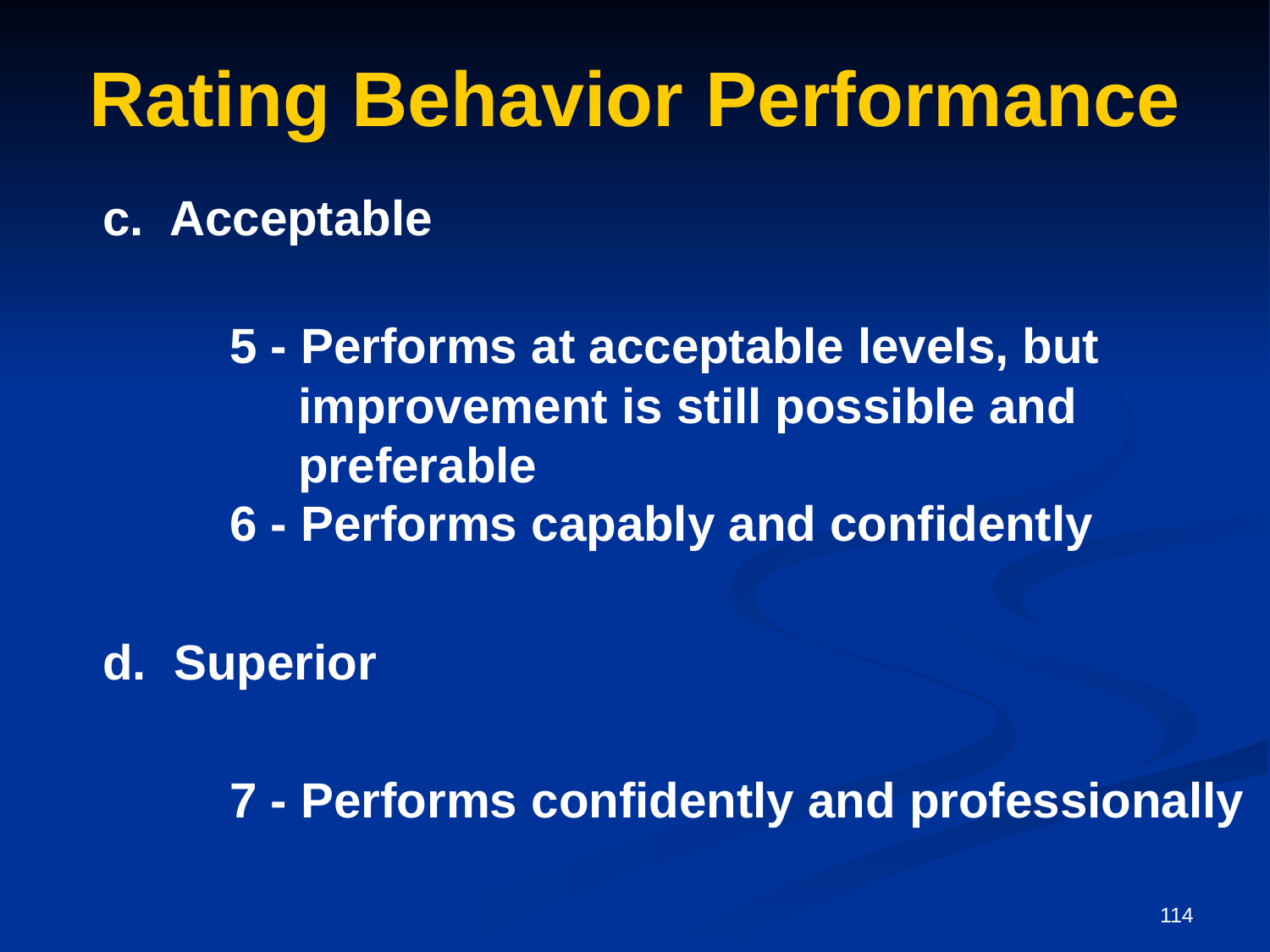

# Rating Behavior Performance
	c.  Acceptable

		5 - Performs at acceptable levels, but 			     improvement is still possible and 			     preferable
		6 - Performs capably and confidently

	d.  Superior

		7 - Performs confidently and professionally
114